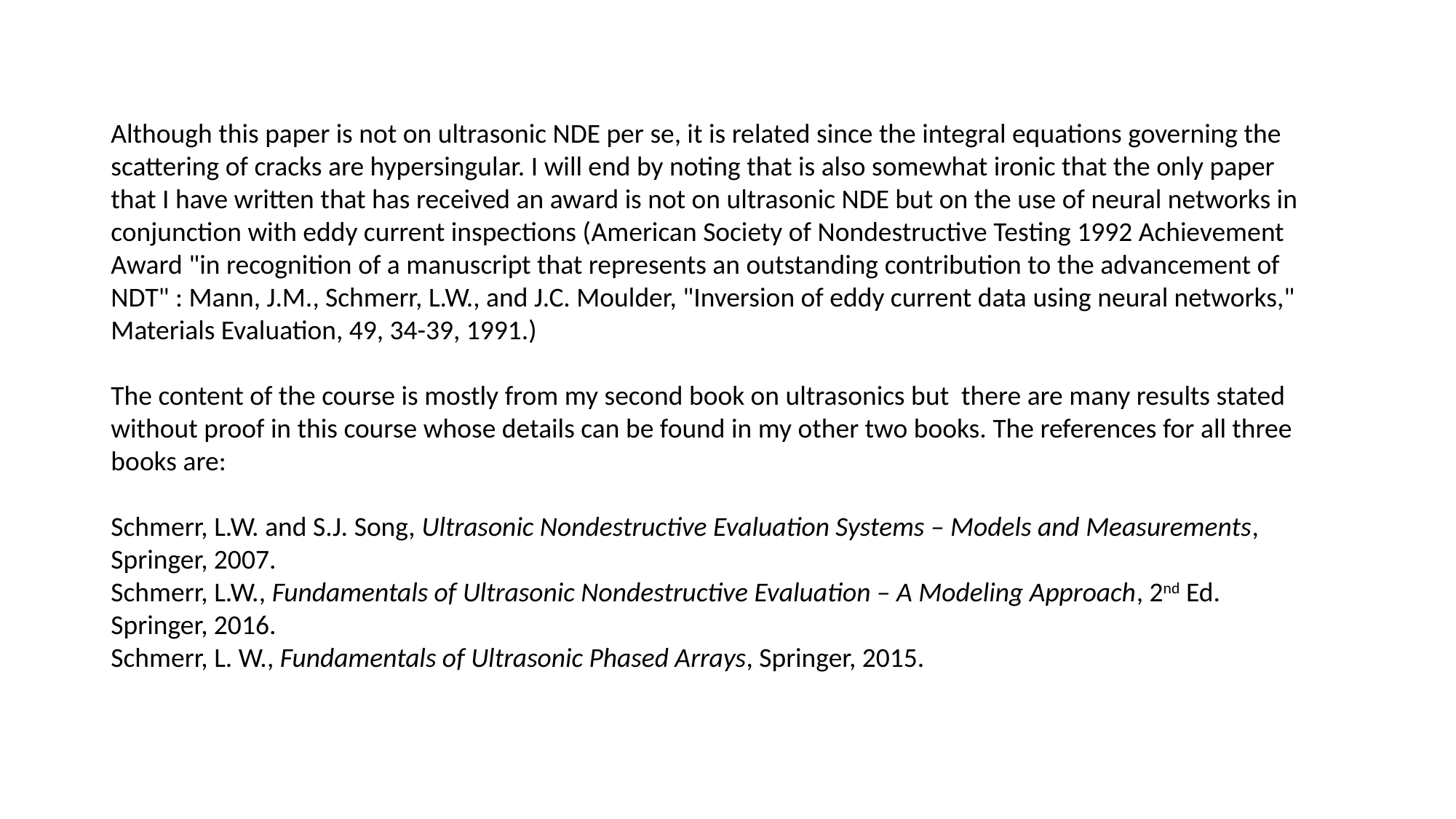

Although this paper is not on ultrasonic NDE per se, it is related since the integral equations governing the scattering of cracks are hypersingular. I will end by noting that is also somewhat ironic that the only paper that I have written that has received an award is not on ultrasonic NDE but on the use of neural networks in conjunction with eddy current inspections (American Society of Nondestructive Testing 1992 Achievement Award "in recognition of a manuscript that represents an outstanding contribution to the advancement of NDT" : Mann, J.M., Schmerr, L.W., and J.C. Moulder, "Inversion of eddy current data using neural networks," Materials Evaluation, 49, 34-39, 1991.)

The content of the course is mostly from my second book on ultrasonics but  there are many results stated without proof in this course whose details can be found in my other two books. The references for all three books are:

Schmerr, L.W. and S.J. Song, Ultrasonic Nondestructive Evaluation Systems – Models and Measurements, Springer, 2007.
Schmerr, L.W., Fundamentals of Ultrasonic Nondestructive Evaluation – A Modeling Approach, 2nd Ed.
Springer, 2016.
Schmerr, L. W., Fundamentals of Ultrasonic Phased Arrays, Springer, 2015.